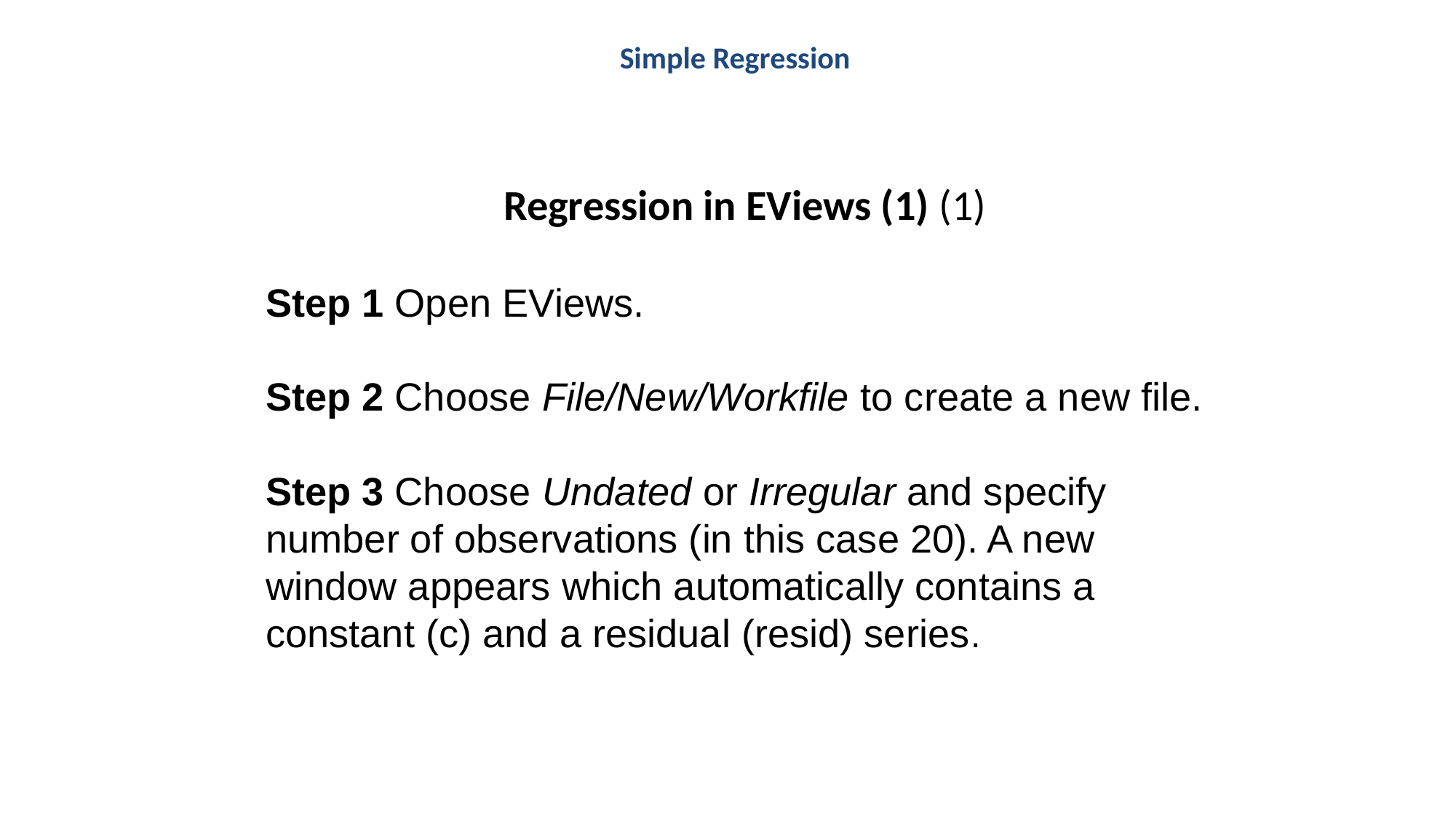

Simple Regression
# Regression in EViews (1) (1)
Step 1 Open EViews.

Step 2 Choose File/New/Workfile to create a new file.

Step 3 Choose Undated or Irregular and specify number of observations (in this case 20). A new window appears which automatically contains a constant (c) and a residual (resid) series.